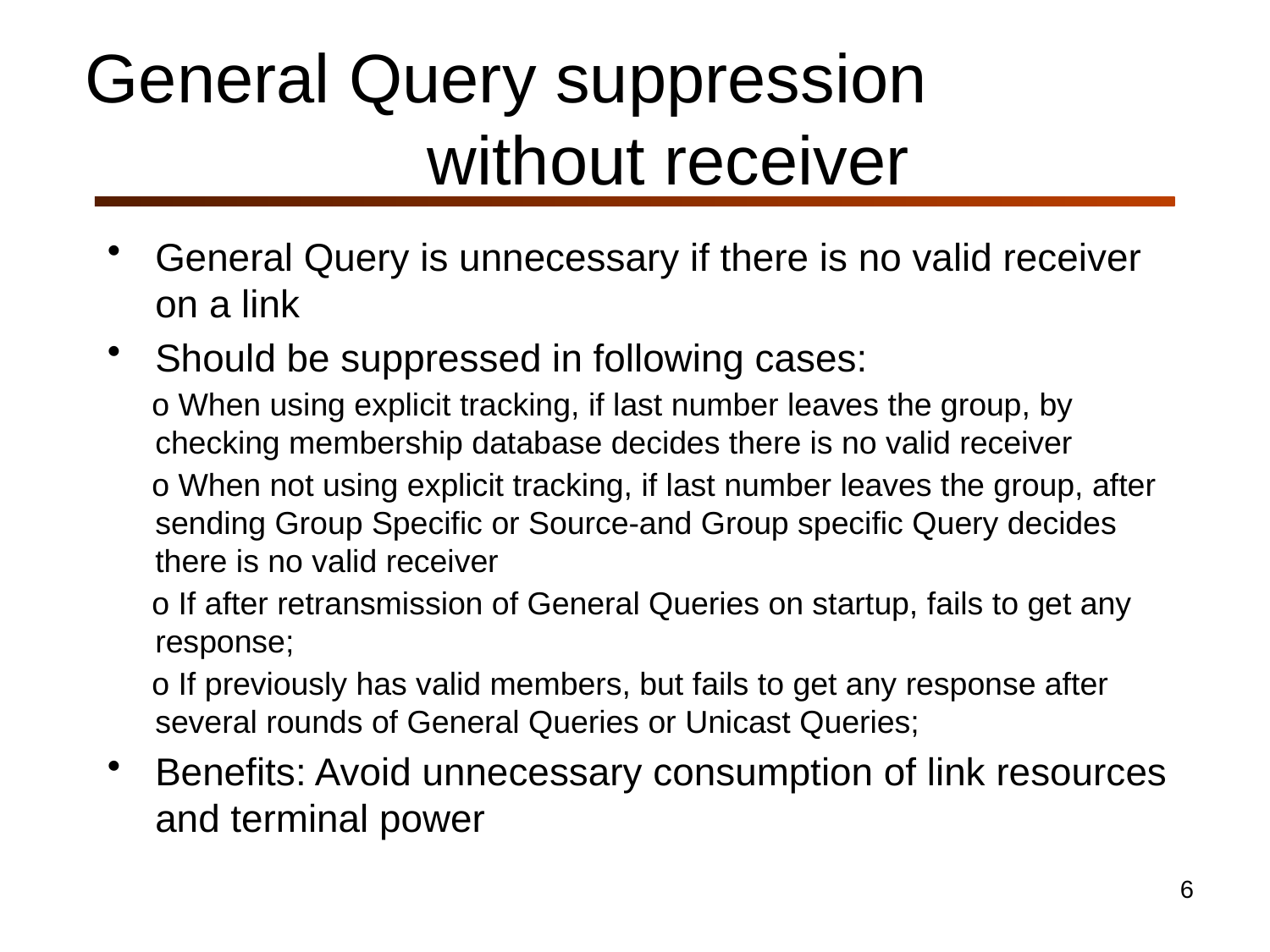

# General Query suppression                  without receiver

General Query is unnecessary if there is no valid receiver on a link
Should be suppressed in following cases:
     o When using explicit tracking, if last number leaves the group, by checking membership database decides there is no valid receiver
     o When not using explicit tracking, if last number leaves the group, after sending Group Specific or Source-and Group specific Query decides there is no valid receiver
     o If after retransmission of General Queries on startup, fails to get any response;
     o If previously has valid members, but fails to get any response after several rounds of General Queries or Unicast Queries;
Benefits: Avoid unnecessary consumption of link resources  and terminal power
6